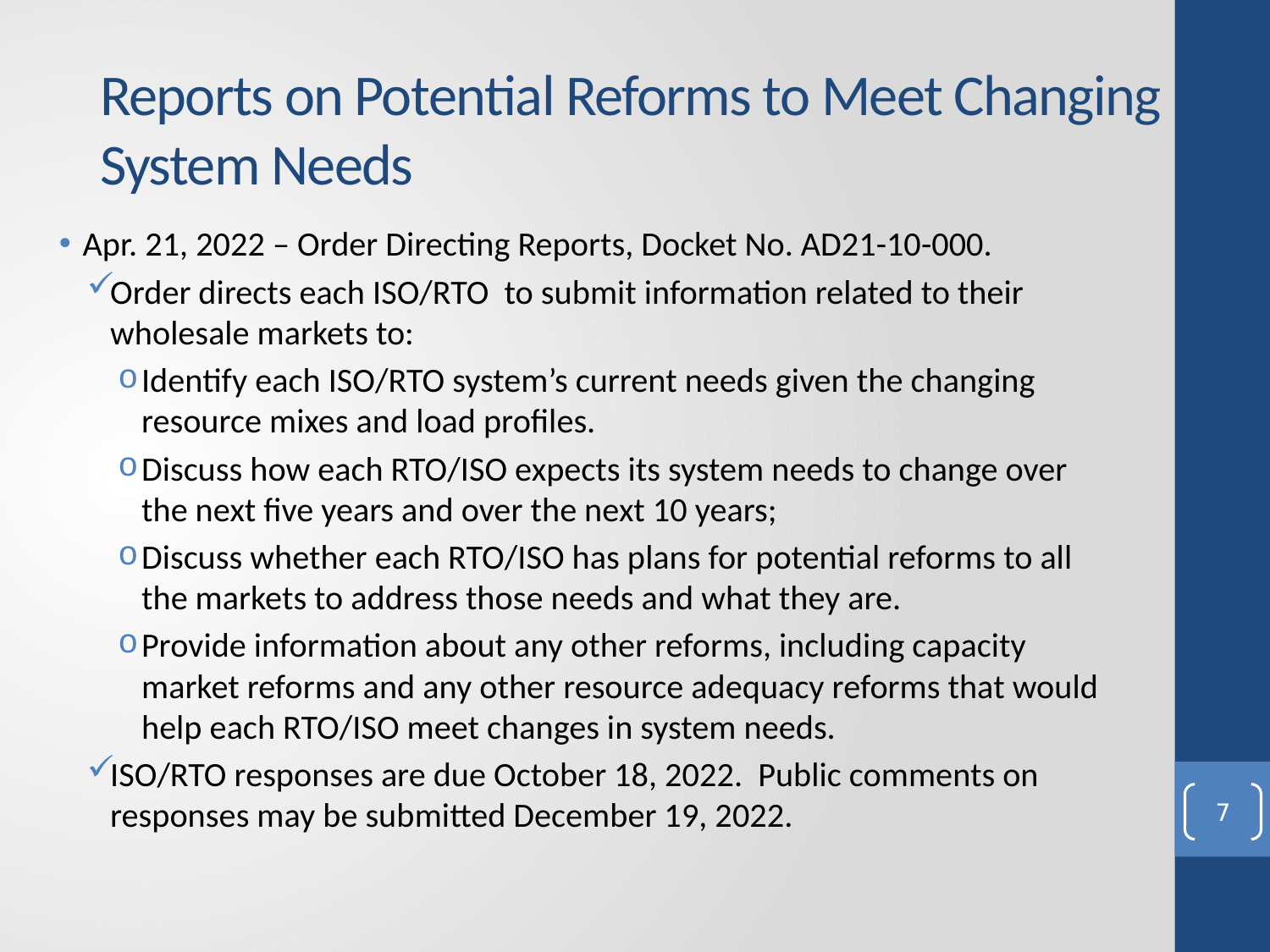

# Reports on Potential Reforms to Meet Changing System Needs
Apr. 21, 2022 – Order Directing Reports, Docket No. AD21-10-000.
Order directs each ISO/RTO  to submit information related to their wholesale markets to:
Identify each ISO/RTO system’s current needs given the changing resource mixes and load profiles.
Discuss how each RTO/ISO expects its system needs to change over the next five years and over the next 10 years;
Discuss whether each RTO/ISO has plans for potential reforms to all the markets to address those needs and what they are.
Provide information about any other reforms, including capacity market reforms and any other resource adequacy reforms that would help each RTO/ISO meet changes in system needs.
ISO/RTO responses are due October 18, 2022.  Public comments on responses may be submitted December 19, 2022.

7